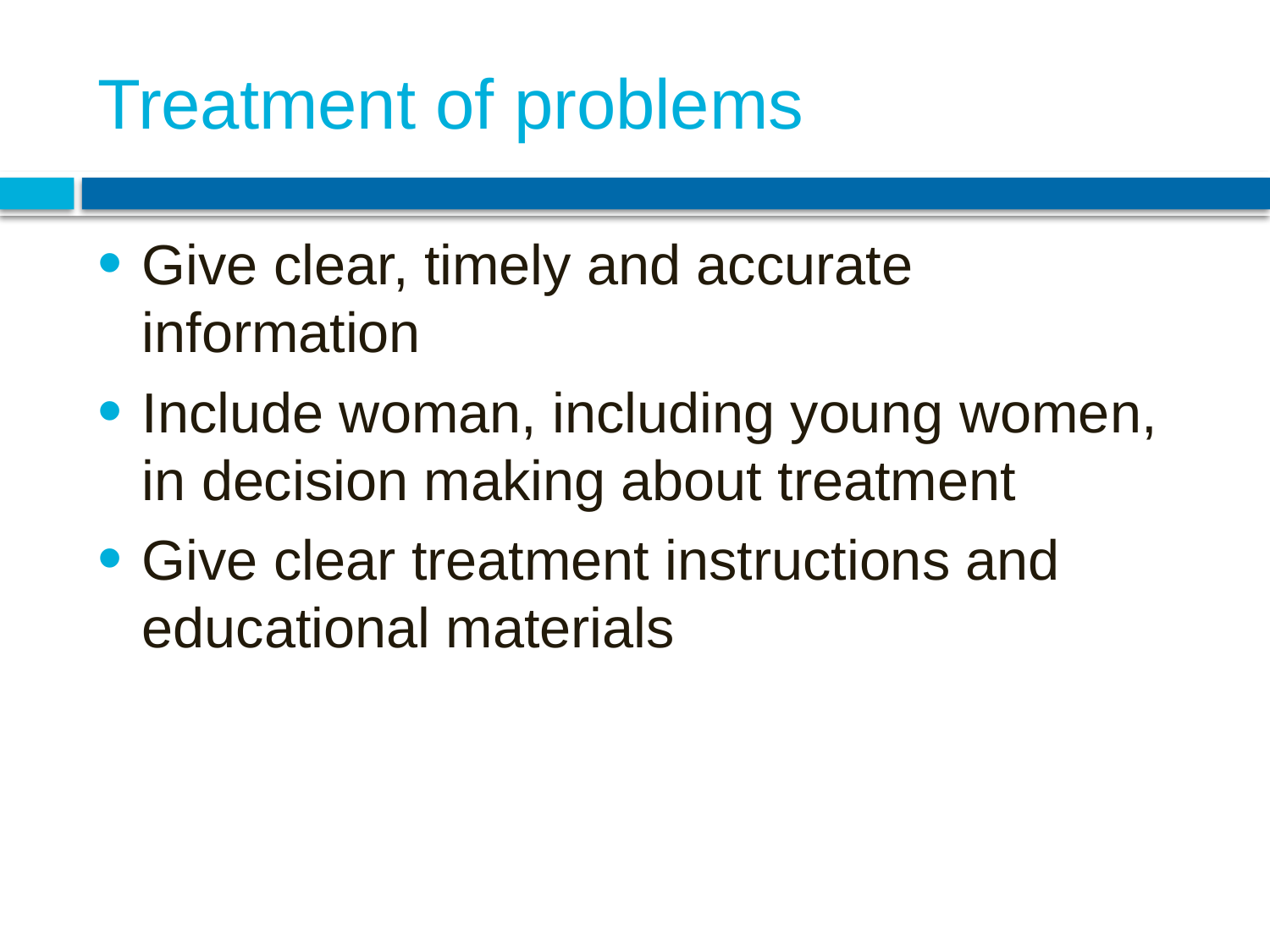

# Treatment of problems
Give clear, timely and accurate information
Include woman, including young women, in decision making about treatment
Give clear treatment instructions and educational materials